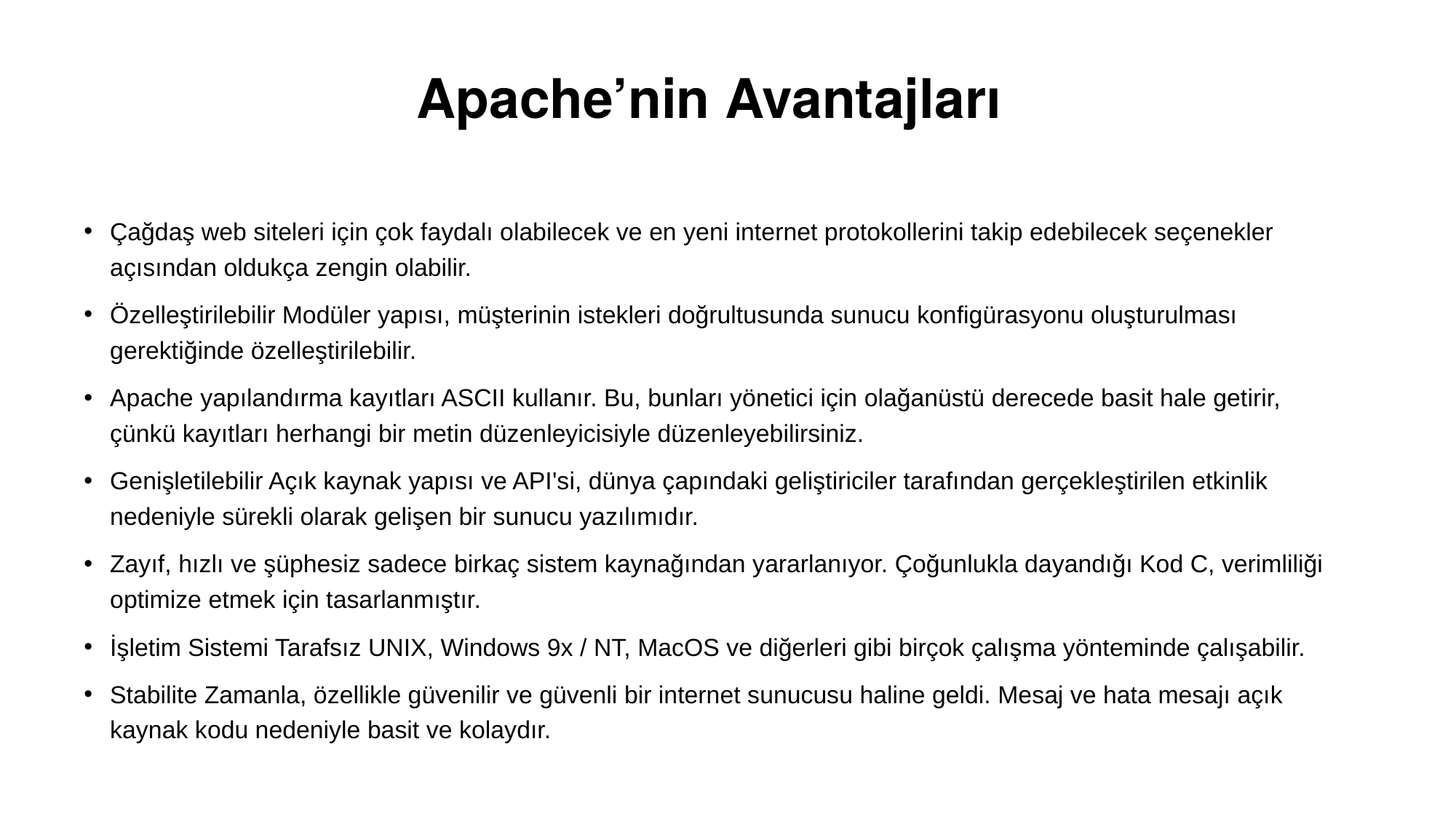

# Apache’nin Avantajları
Çağdaş web siteleri için çok faydalı olabilecek ve en yeni internet protokollerini takip edebilecek seçenekler açısından oldukça zengin olabilir.
Özelleştirilebilir Modüler yapısı, müşterinin istekleri doğrultusunda sunucu konfigürasyonu oluşturulması gerektiğinde özelleştirilebilir.
Apache yapılandırma kayıtları ASCII kullanır. Bu, bunları yönetici için olağanüstü derecede basit hale getirir, çünkü kayıtları herhangi bir metin düzenleyicisiyle düzenleyebilirsiniz.
Genişletilebilir Açık kaynak yapısı ve API'si, dünya çapındaki geliştiriciler tarafından gerçekleştirilen etkinlik nedeniyle sürekli olarak gelişen bir sunucu yazılımıdır.
Zayıf, hızlı ve şüphesiz sadece birkaç sistem kaynağından yararlanıyor. Çoğunlukla dayandığı Kod C, verimliliği optimize etmek için tasarlanmıştır.
İşletim Sistemi Tarafsız UNIX, Windows 9x / NT, MacOS ve diğerleri gibi birçok çalışma yönteminde çalışabilir.
Stabilite Zamanla, özellikle güvenilir ve güvenli bir internet sunucusu haline geldi. Mesaj ve hata mesajı açık kaynak kodu nedeniyle basit ve kolaydır.